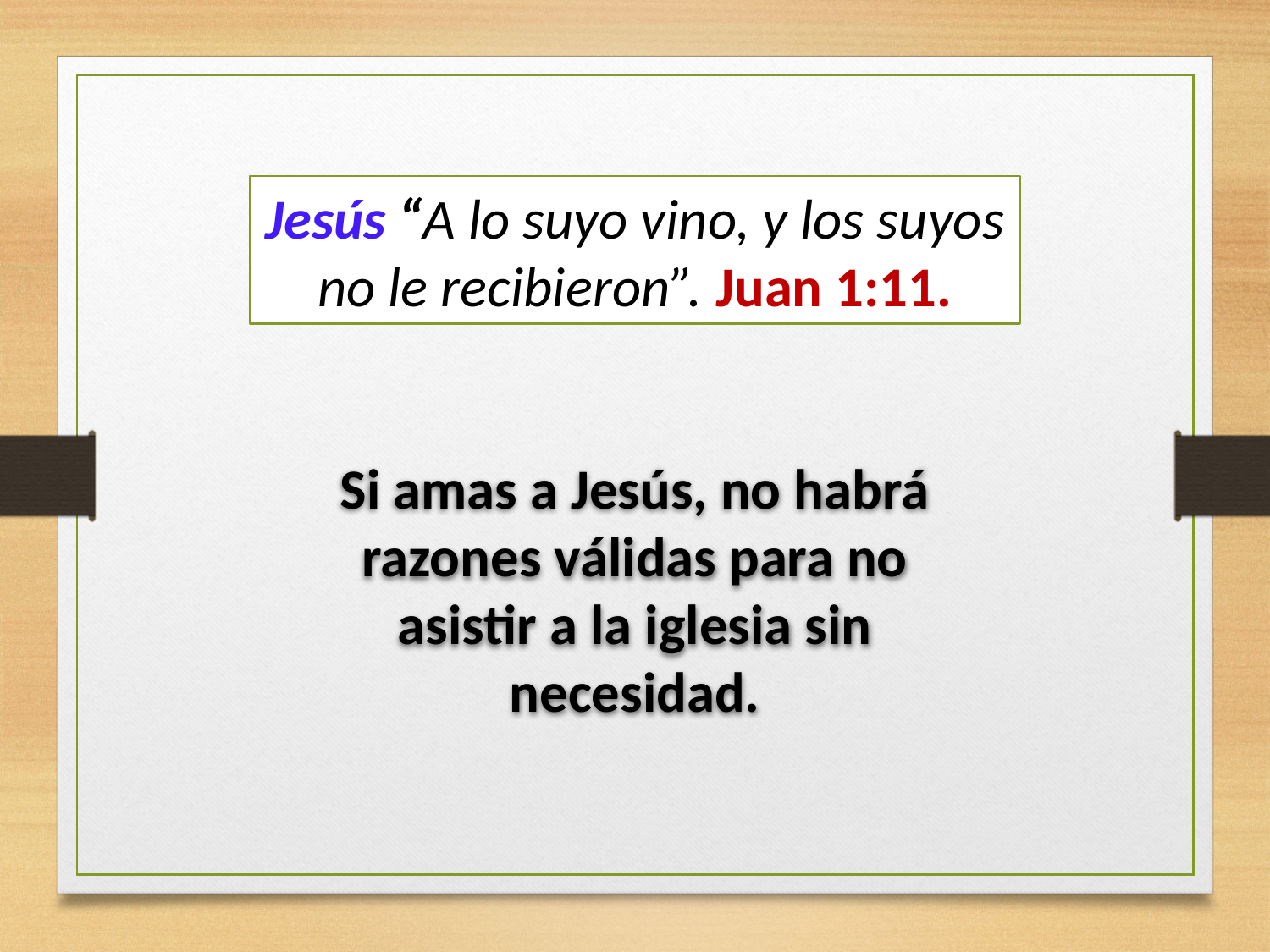

Jesús “A lo suyo vino, y los suyos no le recibieron”. Juan 1:11.
Si amas a Jesús, no habrá razones válidas para no asistir a la iglesia sin necesidad.